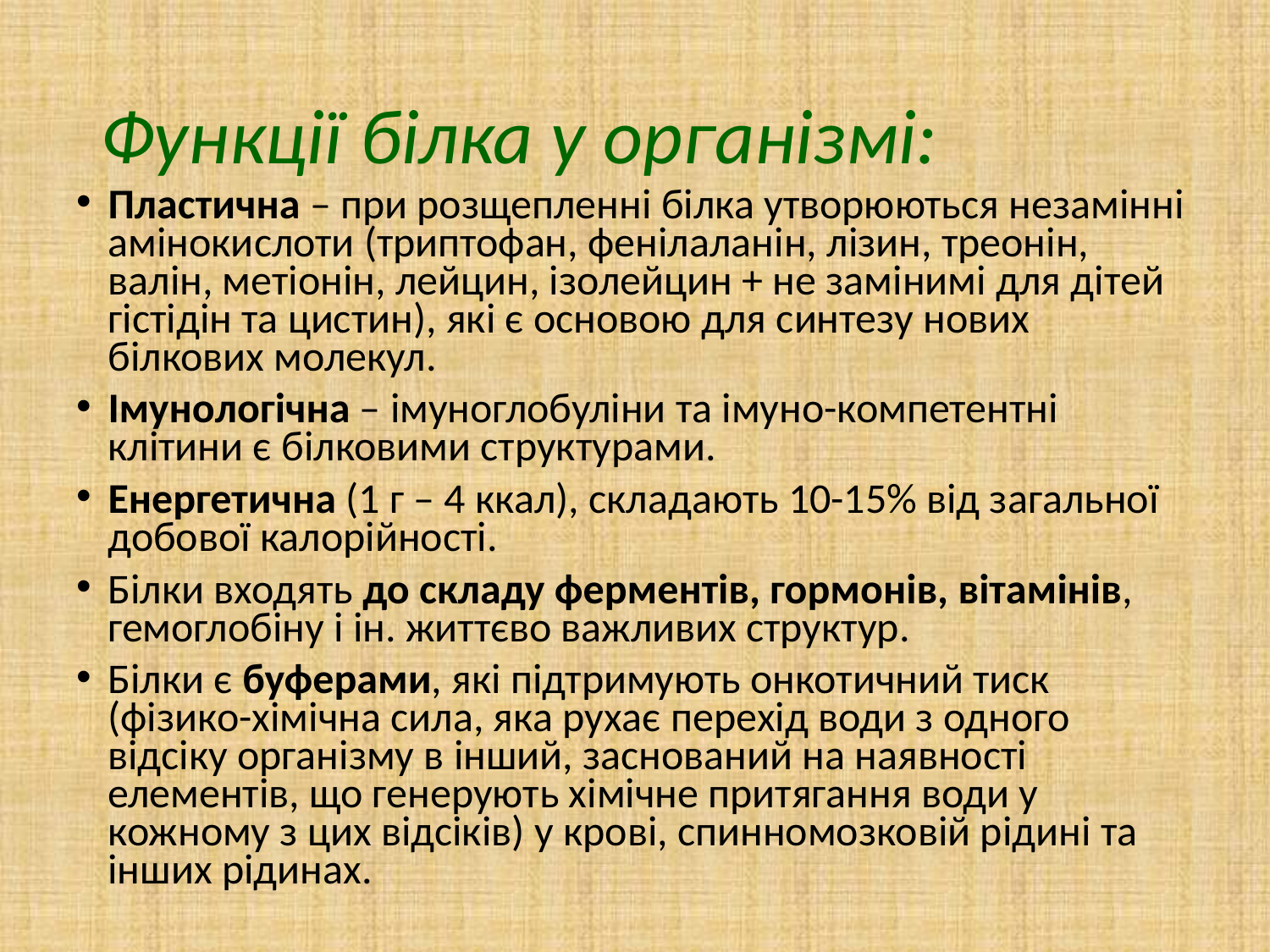

Функції білка у організмі:
Пластична – при розщепленні білка утворюються незамінні амінокислоти (триптофан, фенілаланін, лізин, треонін, валін, метіонін, лейцин, ізолейцин + не замінимі для дітей гістідін та цистин), які є основою для синтезу нових білкових молекул.
Імунологічна – імуноглобуліни та імуно-компетентні клітини є білковими структурами.
Енергетична (1 г – 4 ккал), складають 10-15% від загальної добової калорійності.
Білки входять до складу ферментів, гормонів, вітамінів, гемоглобіну і ін. життєво важливих структур.
Білки є буферами, які підтримують онкотичний тиск (фізико-хімічна сила, яка рухає перехід води з одного відсіку організму в інший, заснований на наявності елементів, що генерують хімічне притягання води у кожному з цих відсіків) у крові, спинномозковій рідині та інших рідинах.